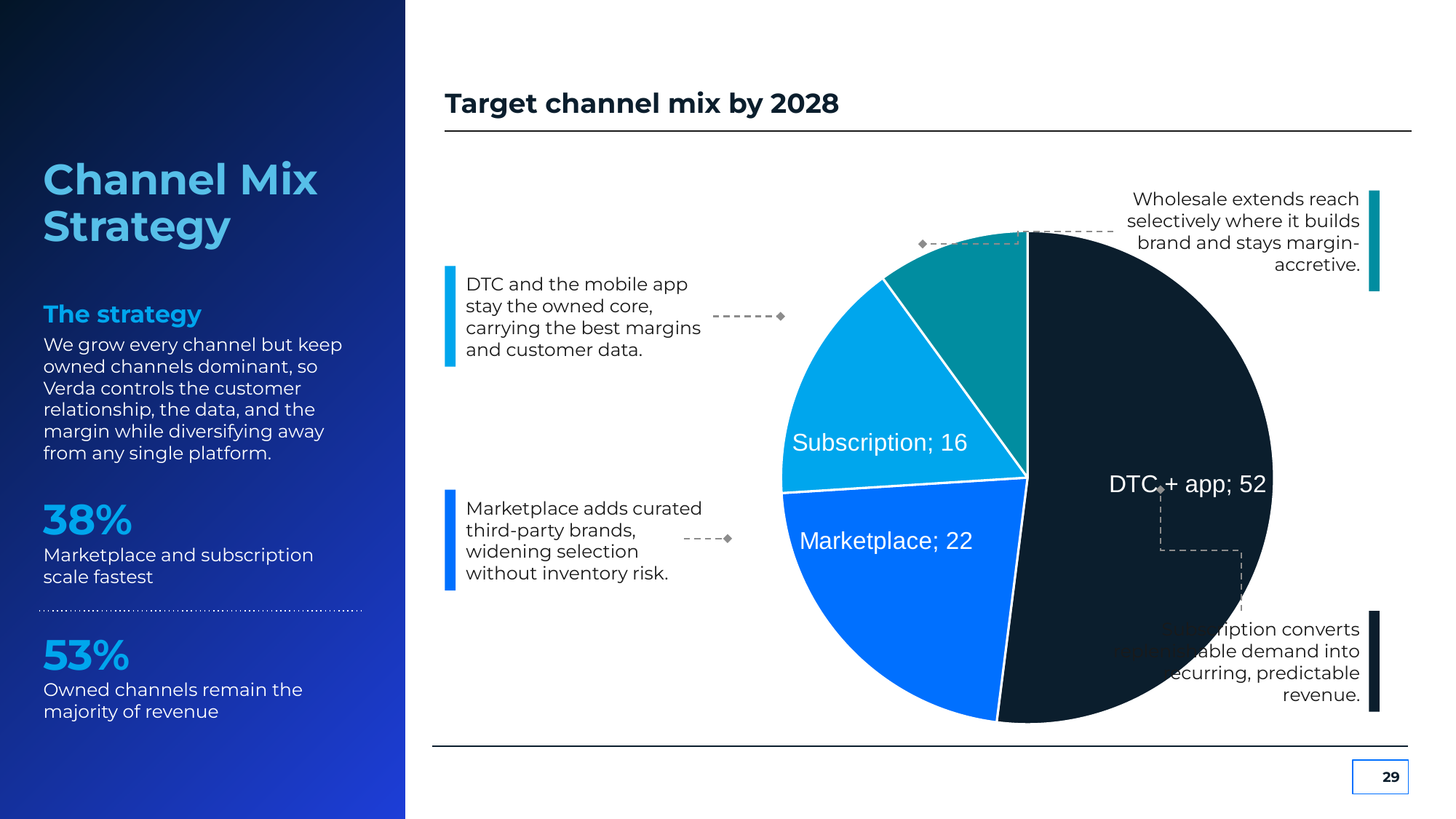

# Channel Mix Strategy
Target channel mix by 2028
Wholesale extends reach selectively where it builds brand and stays margin-accretive.

### Chart

| Category | Share |
|---|---|
| DTC + app | 52.0 |
| Marketplace | 22.0 |
| Subscription | 16.0 |
| Wholesale | 10.0 |
DTC and the mobile app stay the owned core, carrying the best margins and customer data.
The strategy
We grow every channel but keep owned channels dominant, so Verda controls the customer relationship, the data, and the margin while diversifying away from any single platform.

Marketplace adds curated third-party brands, widening selection without inventory risk.
38%
Marketplace and subscription scale fastest
53%
Owned channels remain the majority of revenue
Subscription converts replenishable demand into recurring, predictable revenue.

29